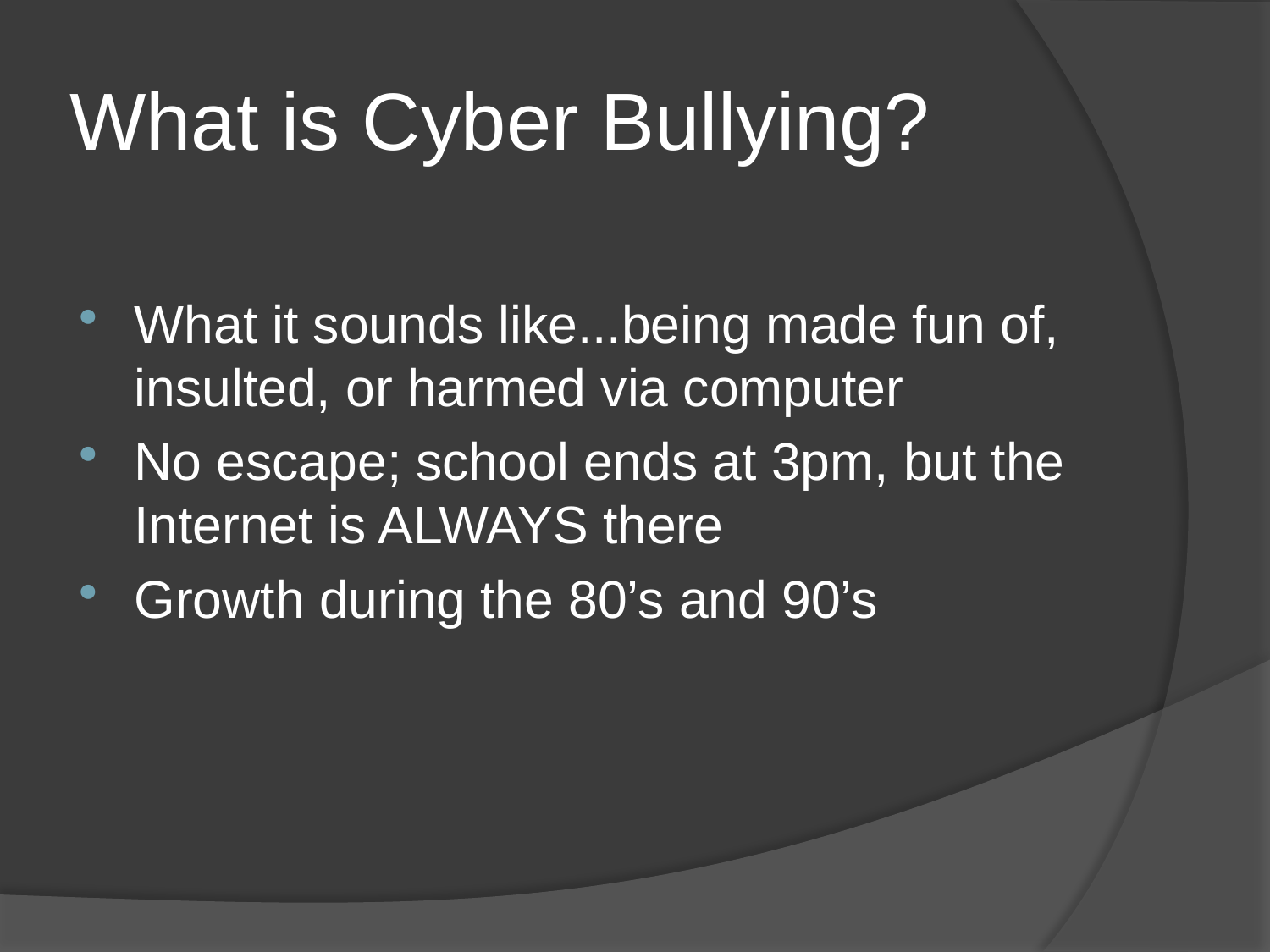

# What is Cyber Bullying?
What it sounds like...being made fun of, insulted, or harmed via computer
No escape; school ends at 3pm, but the Internet is ALWAYS there
Growth during the 80’s and 90’s